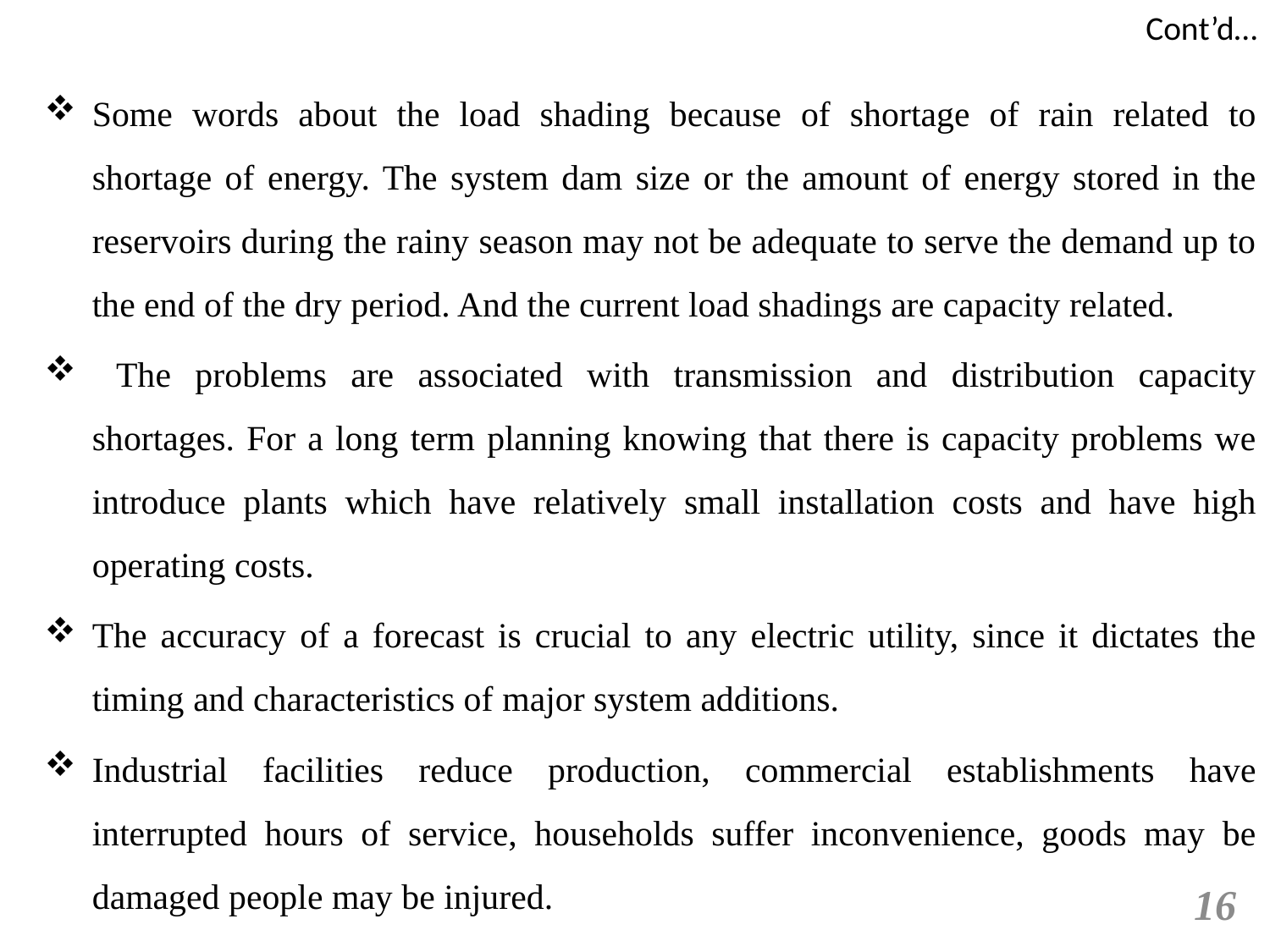

# Cont’d…
Some words about the load shading because of shortage of rain related to shortage of energy. The system dam size or the amount of energy stored in the reservoirs during the rainy season may not be adequate to serve the demand up to the end of the dry period. And the current load shadings are capacity related.
 The problems are associated with transmission and distribution capacity shortages. For a long term planning knowing that there is capacity problems we introduce plants which have relatively small installation costs and have high operating costs.
The accuracy of a forecast is crucial to any electric utility, since it dictates the timing and characteristics of major system additions.
Industrial facilities reduce production, commercial establishments have interrupted hours of service, households suffer inconvenience, goods may be damaged people may be injured.
16